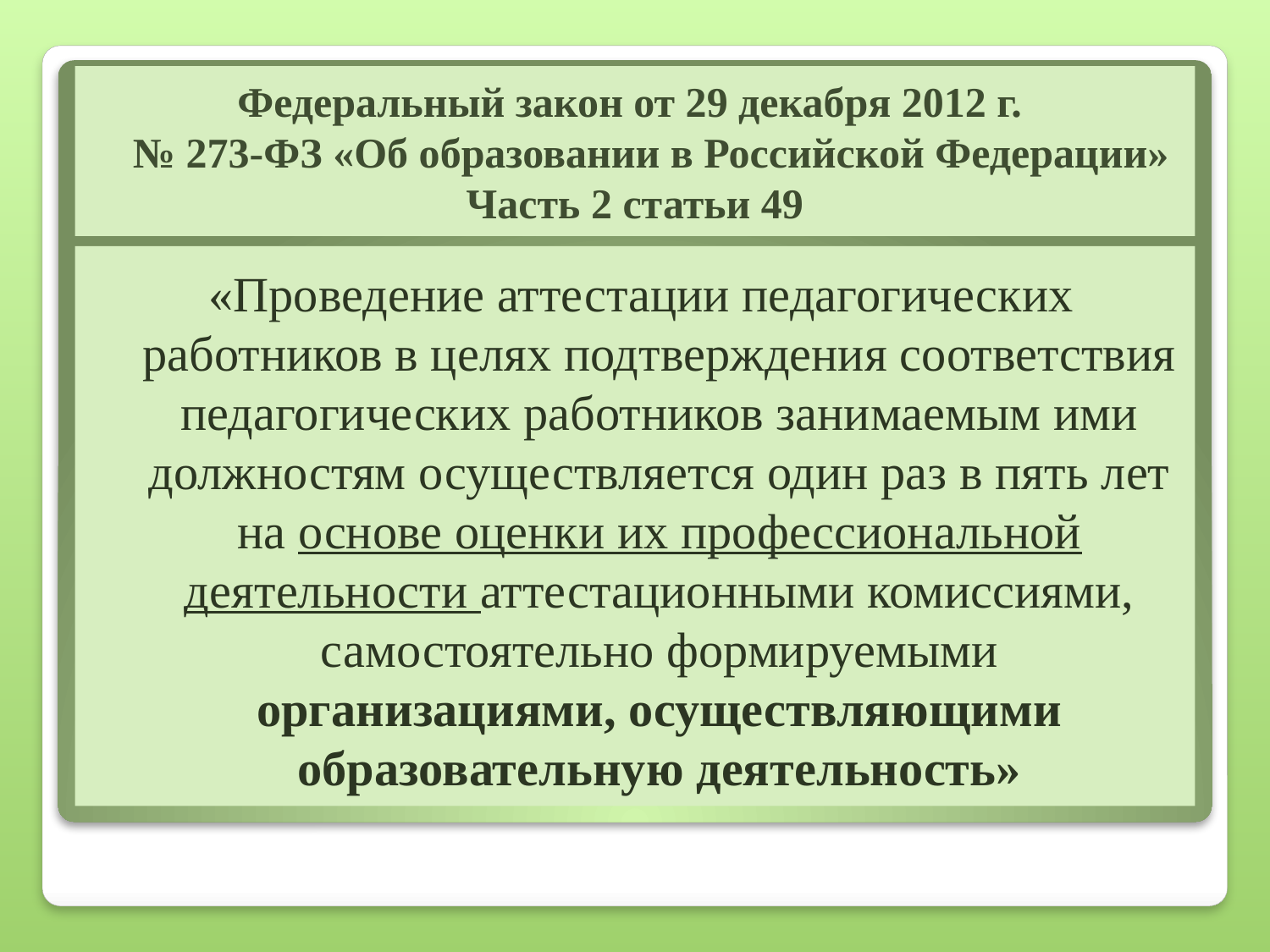

# Федеральный закон от 29 декабря 2012 г. № 273-ФЗ «Об образовании в Российской Федерации» Часть 2 статьи 49
«Проведение аттестации педагогических работников в целях подтверждения соответствия педагогических работников занимаемым ими должностям осуществляется один раз в пять лет на основе оценки их профессиональной деятельности аттестационными комиссиями, самостоятельно формируемыми организациями, осуществляющими образовательную деятельность»